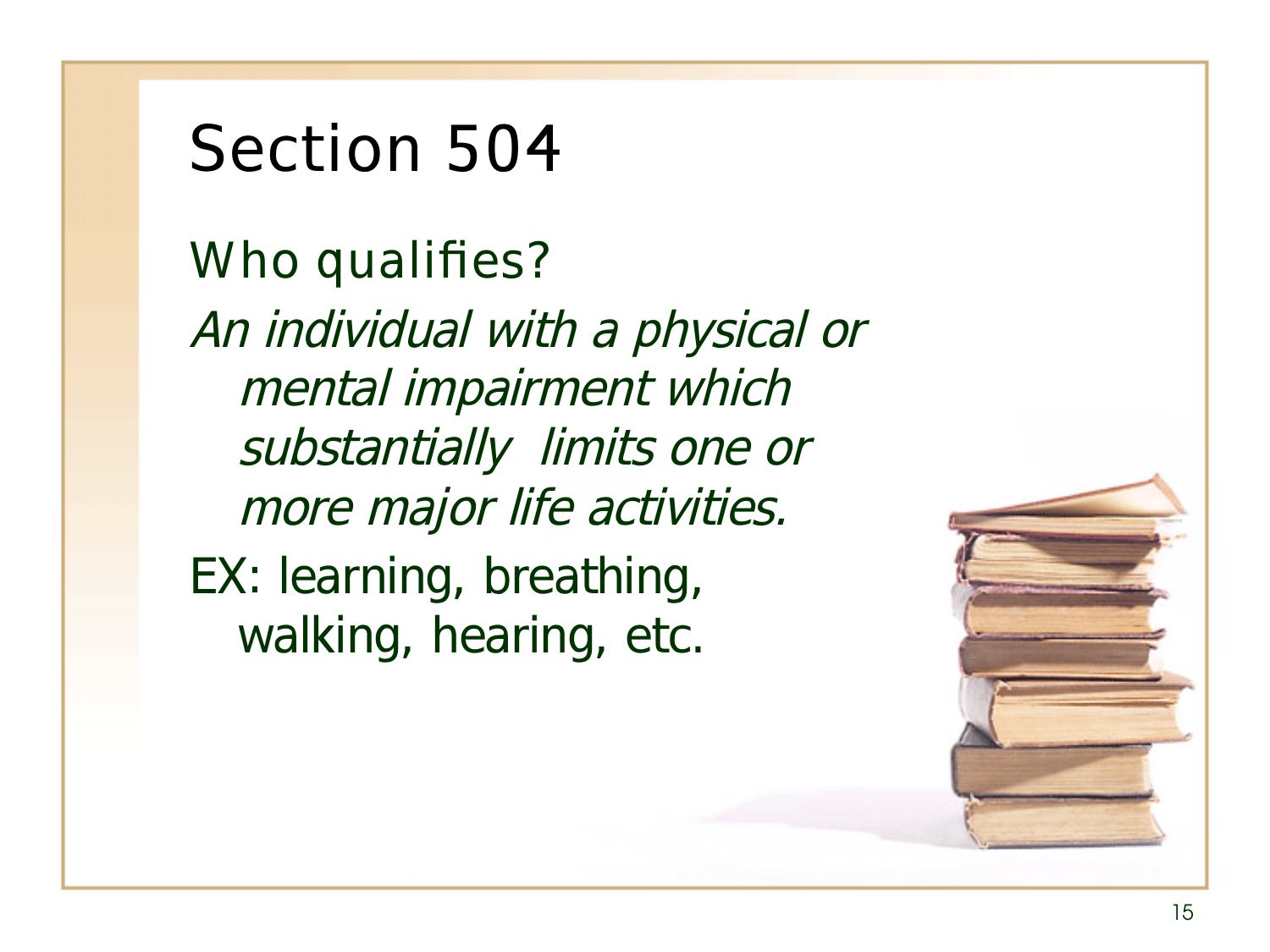

# Section 504
Who qualifies?
An individual with a physical or mental impairment which substantially  limits one or more major life activities.
EX: learning, breathing, walking, hearing, etc.
15